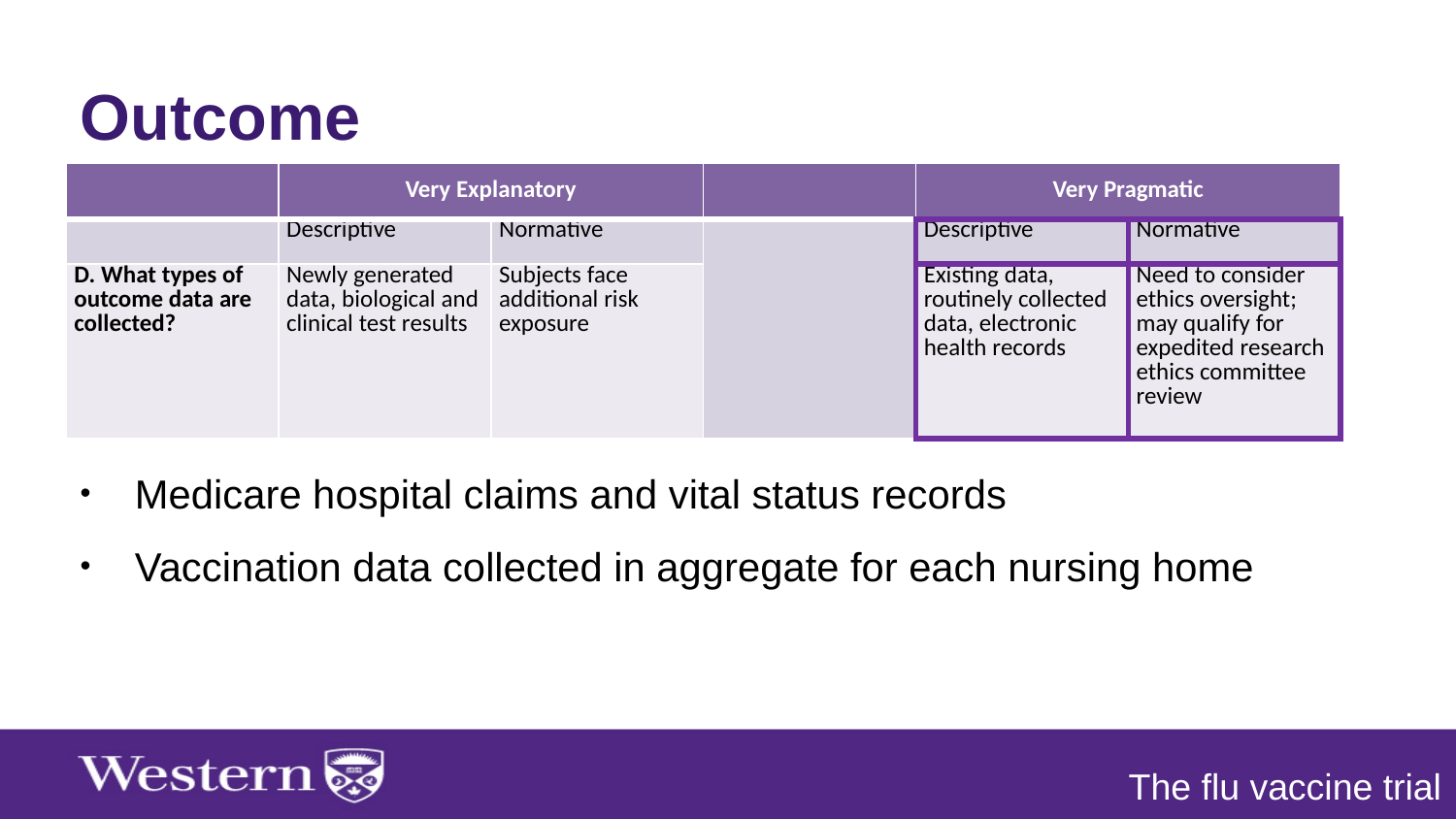

Outcome

Medicare hospital claims and vital status records
Vaccination data collected in aggregate for each nursing home
|  | Very Explanatory |  |  | Very Pragmatic |  |
| --- | --- | --- | --- | --- | --- |
|  | Descriptive | Normative |  | Descriptive | Normative |
| D. What types of outcome data are collected? | Newly generated data, biological and clinical test results | Subjects face additional risk exposure |  | Existing data, routinely collected data, electronic health records | Need to consider ethics oversight; may qualify for expedited research ethics committee review |

The flu vaccine trial